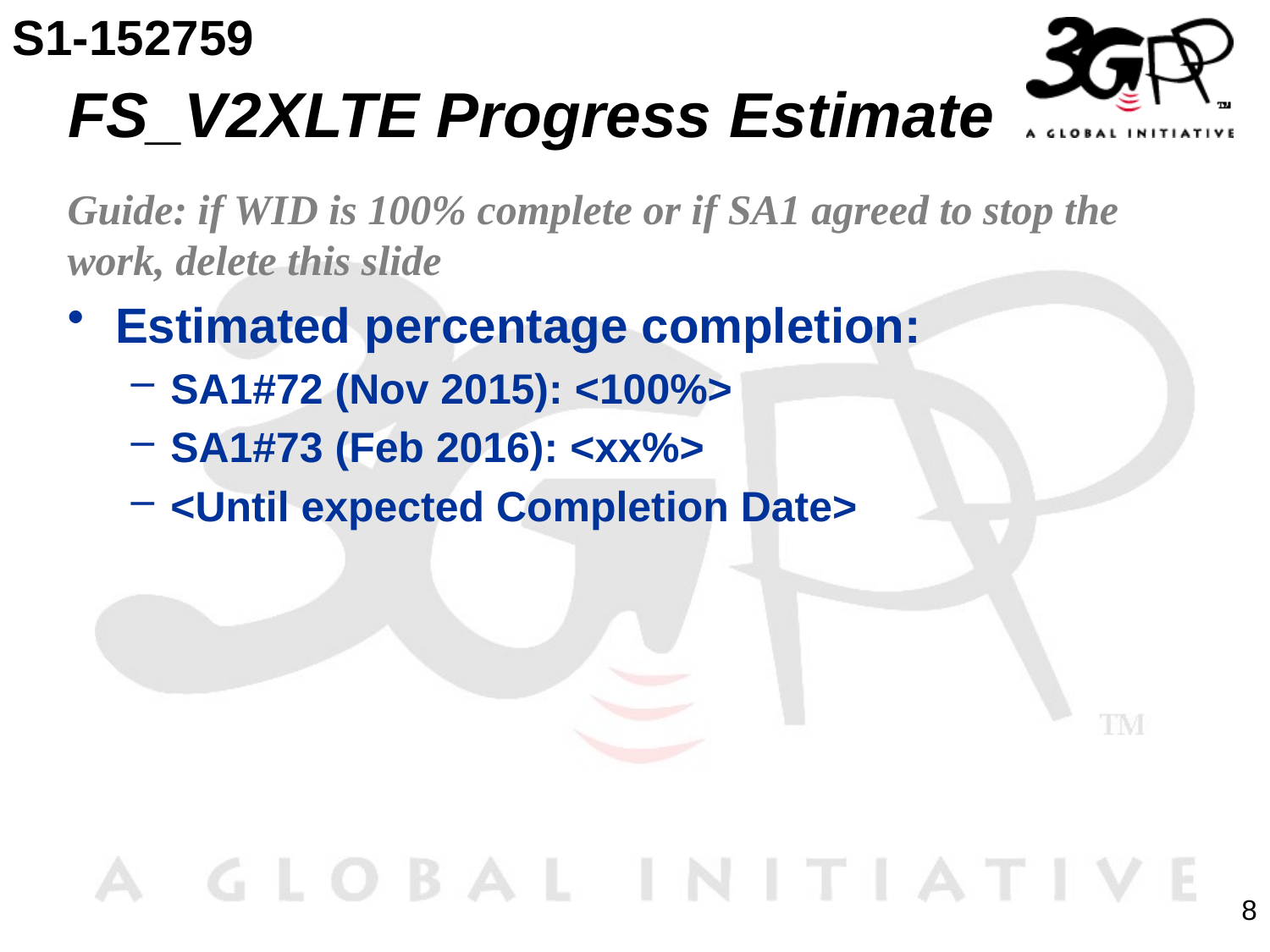

S1-152759

# FS_V2XLTE Progress Estimate
Guide: if WID is 100% complete or if SA1 agreed to stop the work, delete this slide
Estimated percentage completion:
SA1#72 (Nov 2015): <100%>
SA1#73 (Feb 2016): <xx%>
<Until expected Completion Date>
8